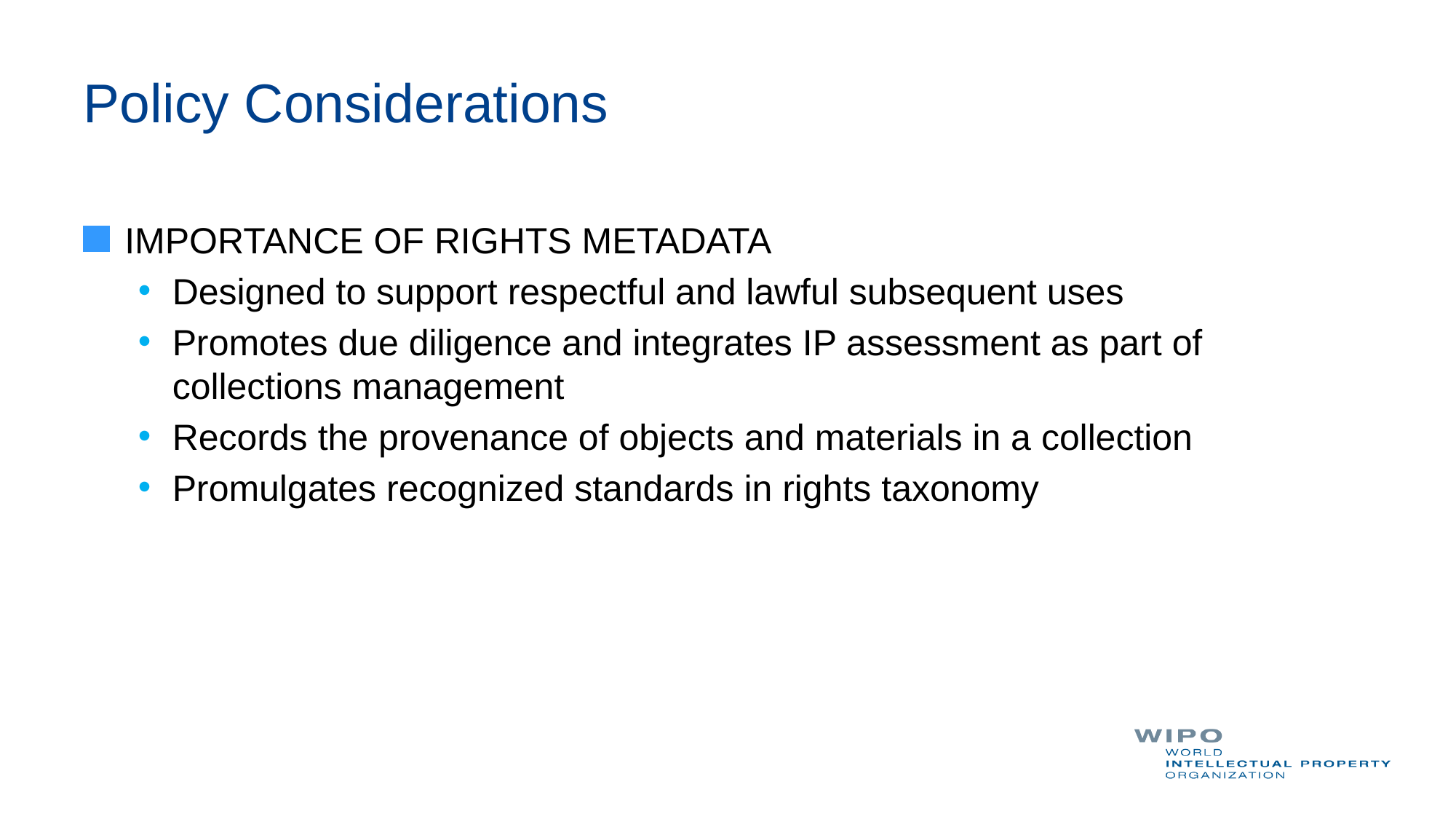

# Policy Considerations
IMPORTANCE OF RIGHTS METADATA
Designed to support respectful and lawful subsequent uses
Promotes due diligence and integrates IP assessment as part of collections management
Records the provenance of objects and materials in a collection
Promulgates recognized standards in rights taxonomy